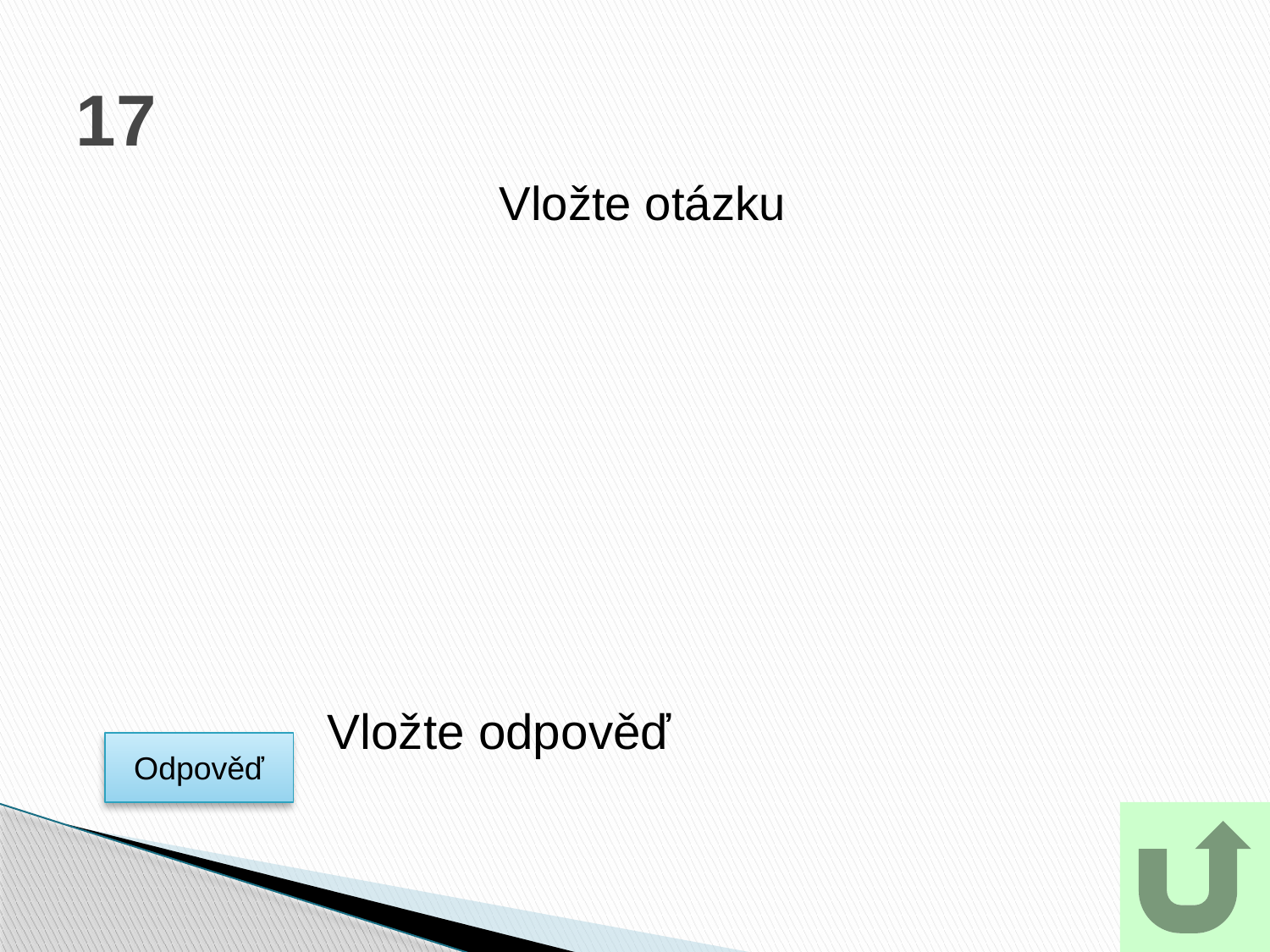

# 17
Vložte otázku

Vložte odpověď
Odpověď